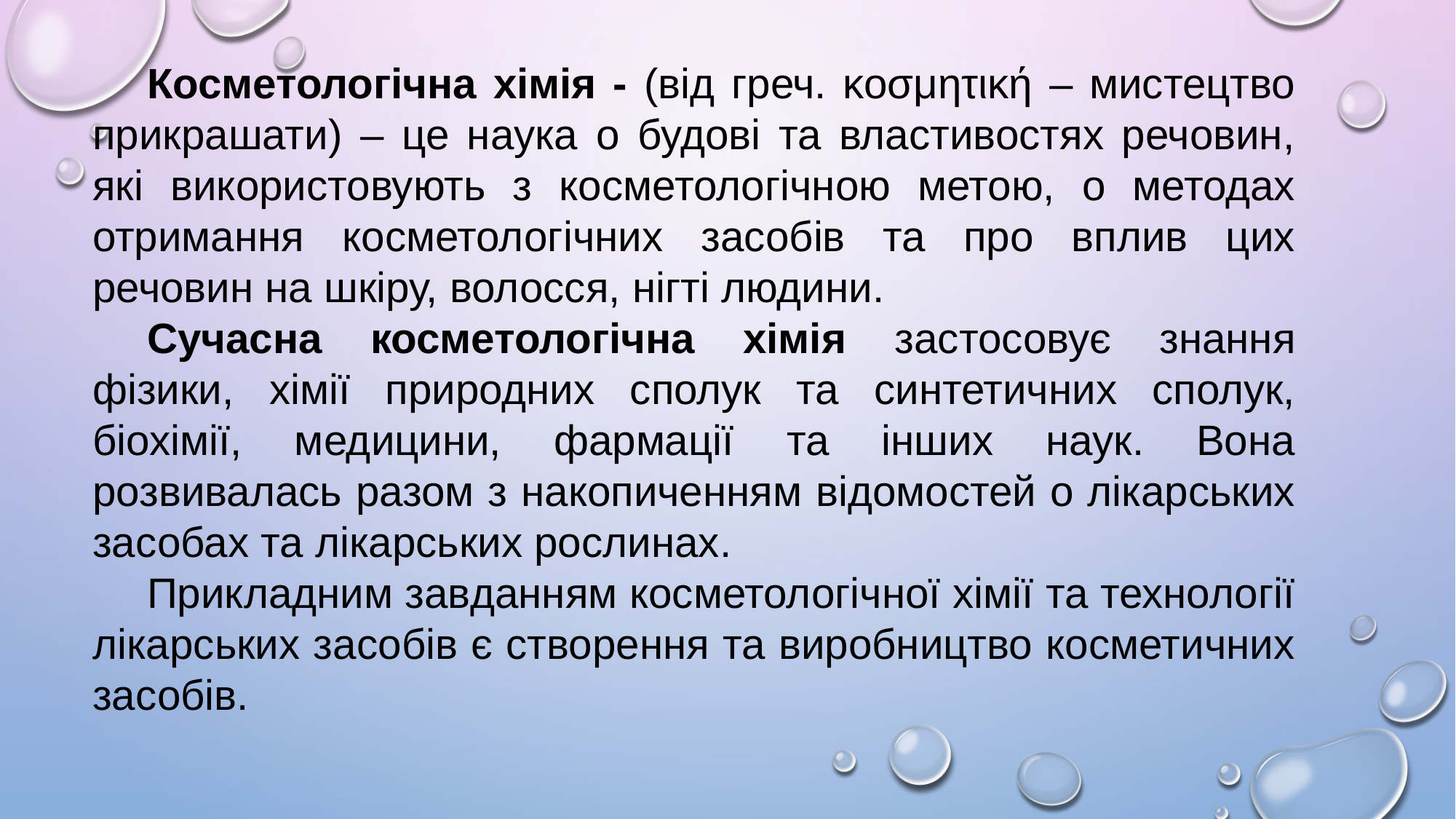

Косметологічна хімія - (від греч. κοσμητική – мистецтво прикрашати) – це наука о будові та властивостях речовин, які використовують з косметологічною метою, о методах отримання косметологічних засобів та про вплив цих речовин на шкіру, волосся, нігті людини.
Сучасна косметологічна хімія застосовує знання фізики, хімії природних сполук та синтетичних сполук, біохімії, медицини, фармації та інших наук. Вона розвивалась разом з накопиченням відомостей о лікарських засобах та лікарських рослинах.
Прикладним завданням косметологічної хімії та технології лікарських засобів є створення та виробництво косметичних засобів.